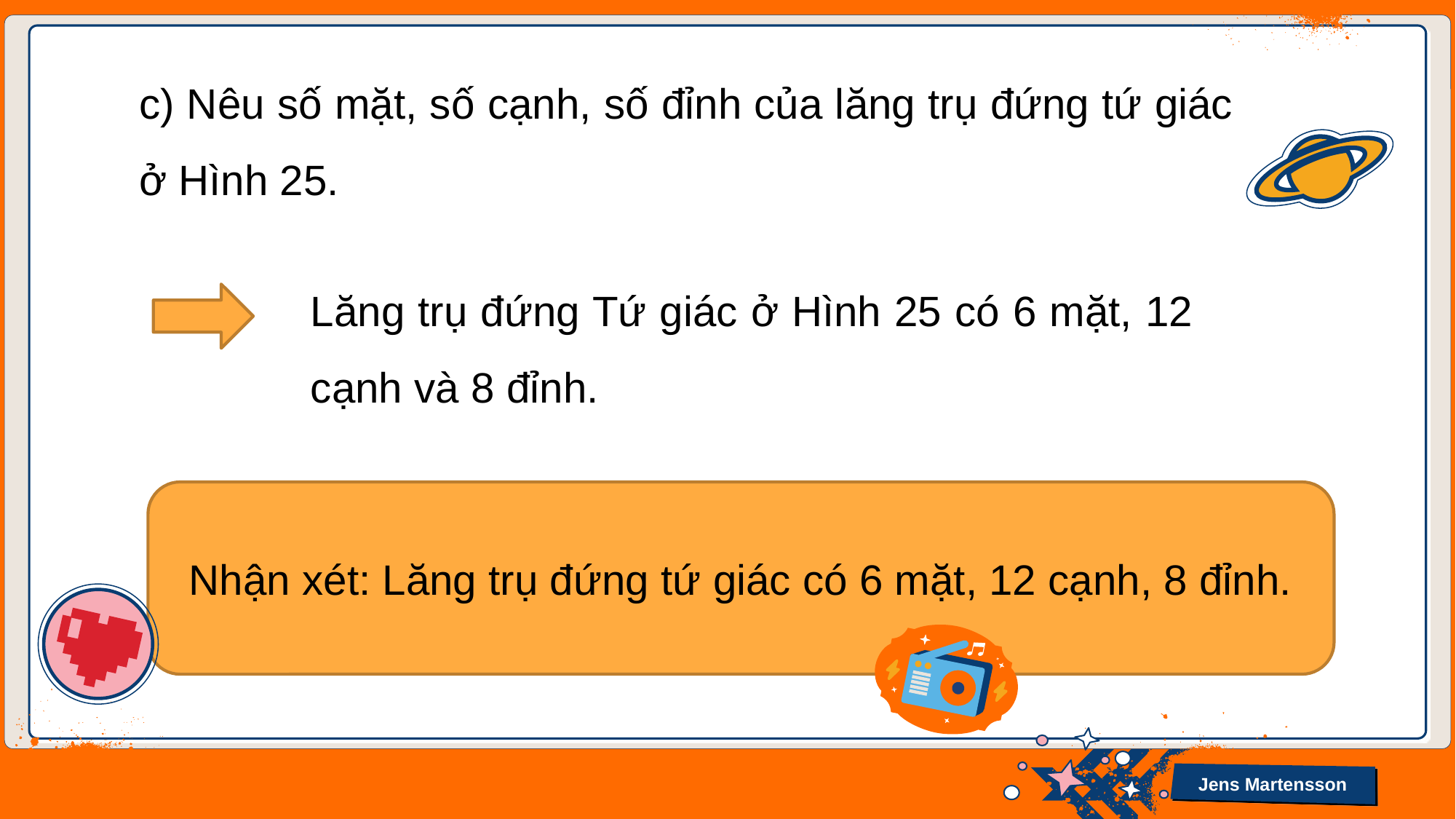

c) Nêu số mặt, số cạnh, số đỉnh của lăng trụ đứng tứ giác ở Hình 25.

Lăng trụ đứng Tứ giác ở Hình 25 có 6 mặt, 12 cạnh và 8 đỉnh.

Nhận xét: Lăng trụ đứng tứ giác có 6 mặt, 12 cạnh, 8 đỉnh.